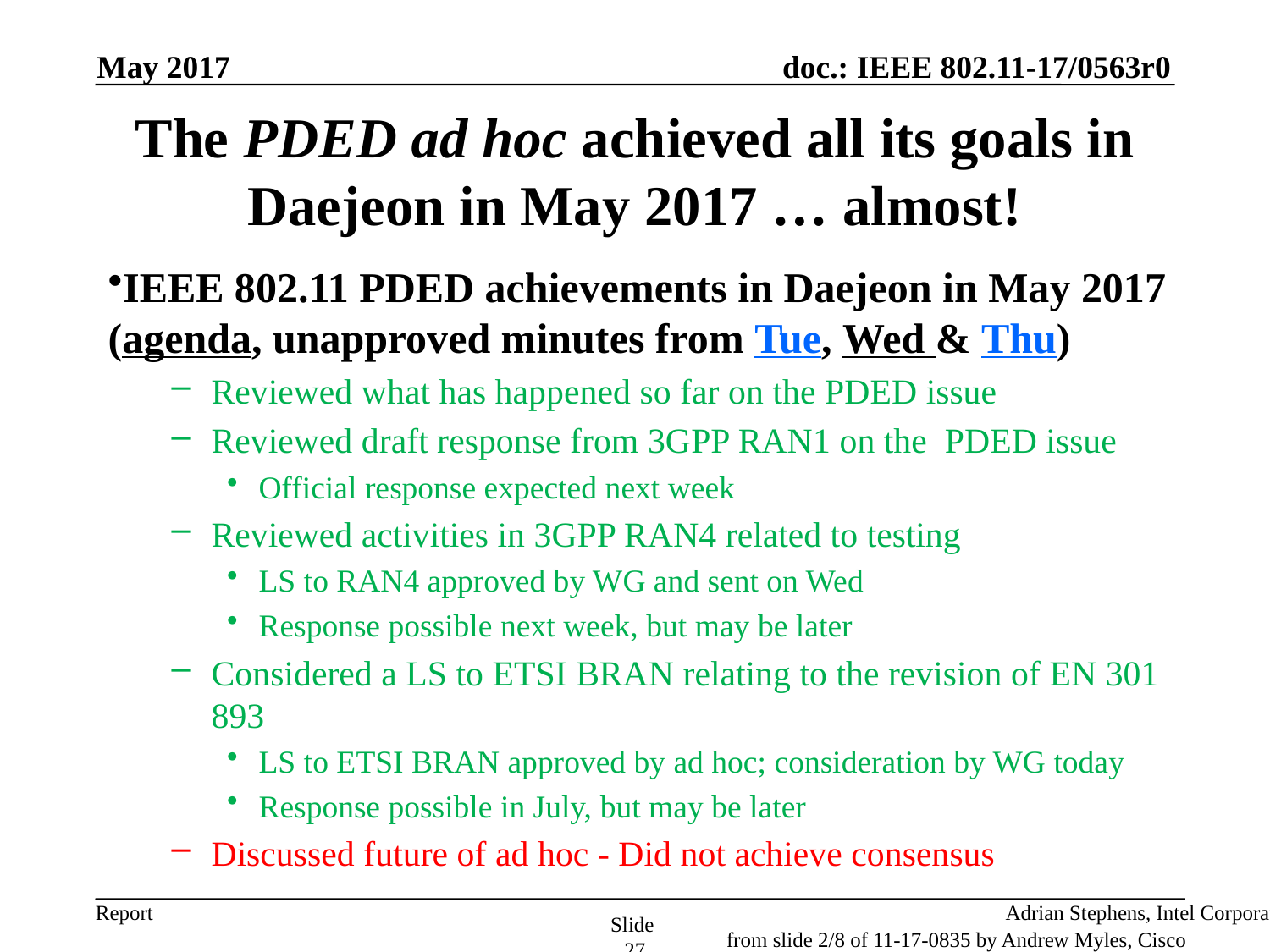

May 2017
# The PDED ad hoc achieved all its goals in Daejeon in May 2017 … almost!
IEEE 802.11 PDED achievements in Daejeon in May 2017
(agenda, unapproved minutes from Tue, Wed & Thu)
Reviewed what has happened so far on the PDED issue
Reviewed draft response from 3GPP RAN1 on the  PDED issue
Official response expected next week
Reviewed activities in 3GPP RAN4 related to testing
LS to RAN4 approved by WG and sent on Wed
Response possible next week, but may be later
Considered a LS to ETSI BRAN relating to the revision of EN 301 893
LS to ETSI BRAN approved by ad hoc; consideration by WG today
Response possible in July, but may be later
Discussed future of ad hoc - Did not achieve consensus
Adrian Stephens, Intel Corporation
Slide 27
from slide 2/8 of 11-17-0835 by Andrew Myles, Cisco